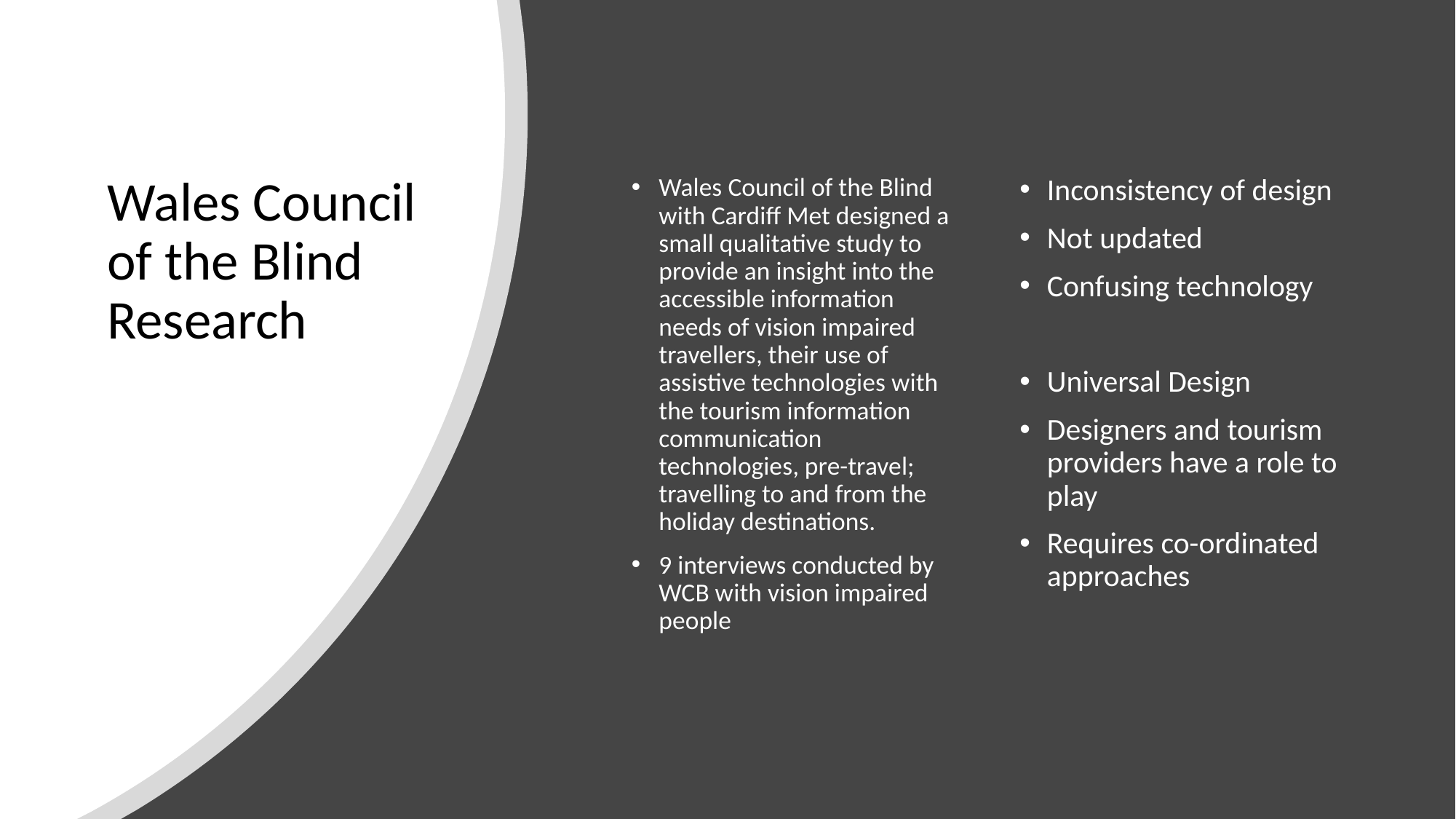

# Wales Council of the Blind Research
Wales Council of the Blind with Cardiff Met designed a small qualitative study to provide an insight into the accessible information needs of vision impaired travellers, their use of assistive technologies with the tourism information communication technologies, pre-travel; travelling to and from the holiday destinations.
9 interviews conducted by WCB with vision impaired people

Inconsistency of design
Not updated
Confusing technology

Universal Design
Designers and tourism providers have a role to play
Requires co-ordinated approaches